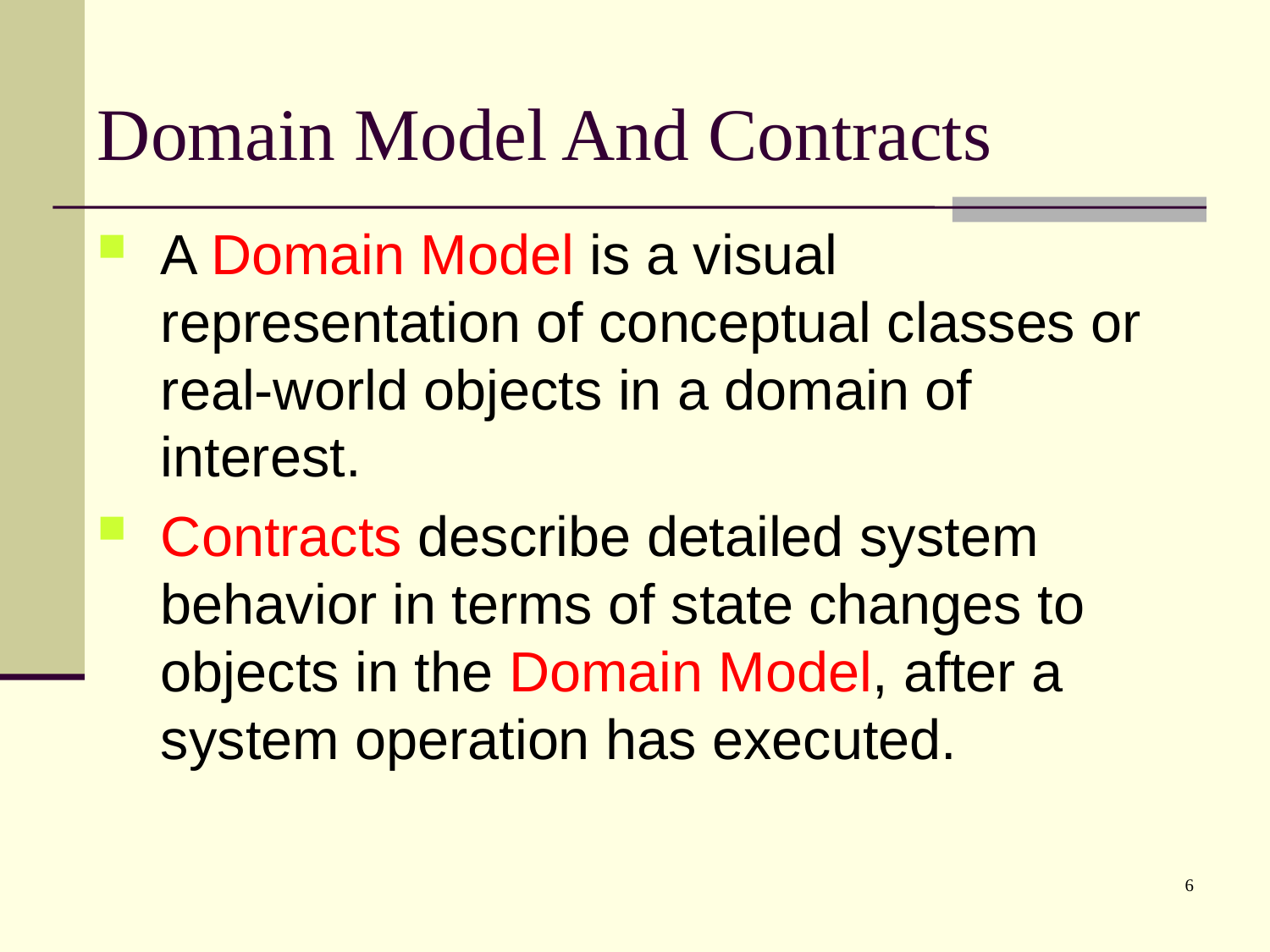

# Domain Model And Contracts
A Domain Model is a visual representation of conceptual classes or real-world objects in a domain of interest.
Contracts describe detailed system behavior in terms of state changes to objects in the Domain Model, after a system operation has executed.
6